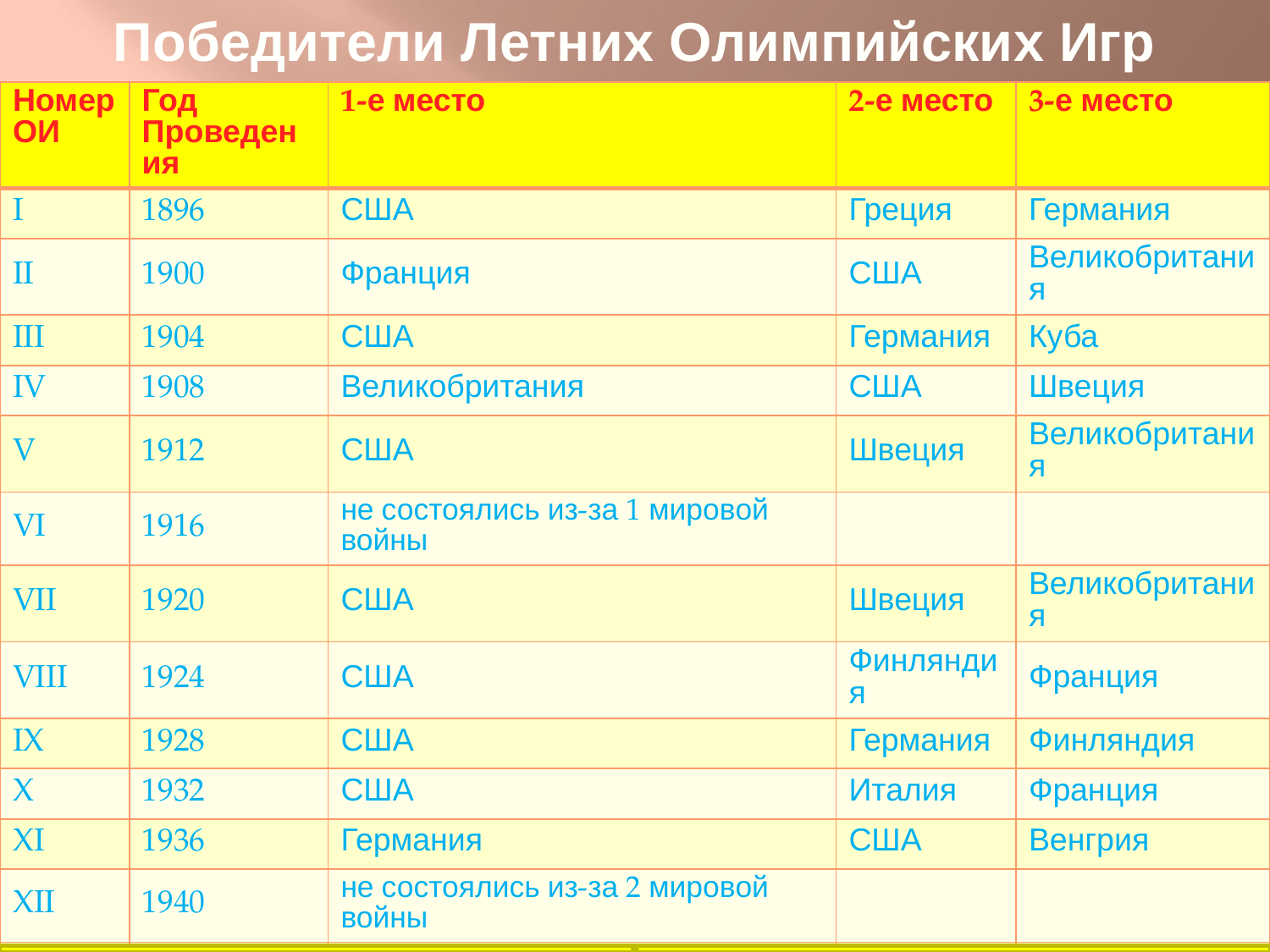

# Победители Летних Олимпийских Игр
| Номер ОИ | Год Проведения | 1-е место | 2-е место | 3-е место |
| --- | --- | --- | --- | --- |
| I | 1896 | США | Греция | Германия |
| II | 1900 | Франция | США | Великобритания |
| III | 1904 | США | Германия | Куба |
| IV | 1908 | Великобритания | США | Швеция |
| V | 1912 | США | Швеция | Великобритания |
| VI | 1916 | не состоялись из-за 1 мировой войны |  |  |
| VII | 1920 | США | Швеция | Великобритания |
| VIII | 1924 | США | Финляндия | Франция |
| IX | 1928 | США | Германия | Финляндия |
| X | 1932 | США | Италия | Франция |
| XI | 1936 | Германия | США | Венгрия |
| XII | 1940 | не состоялись из-за 2 мировой войны |  |  |
| XIII | 1944 | не состоялись из-за 2 мировой войны |  |  |
| XIV | 1948 | США | Швеция | Франция |
| XV | 1952 | США | СССР | Венгрия |